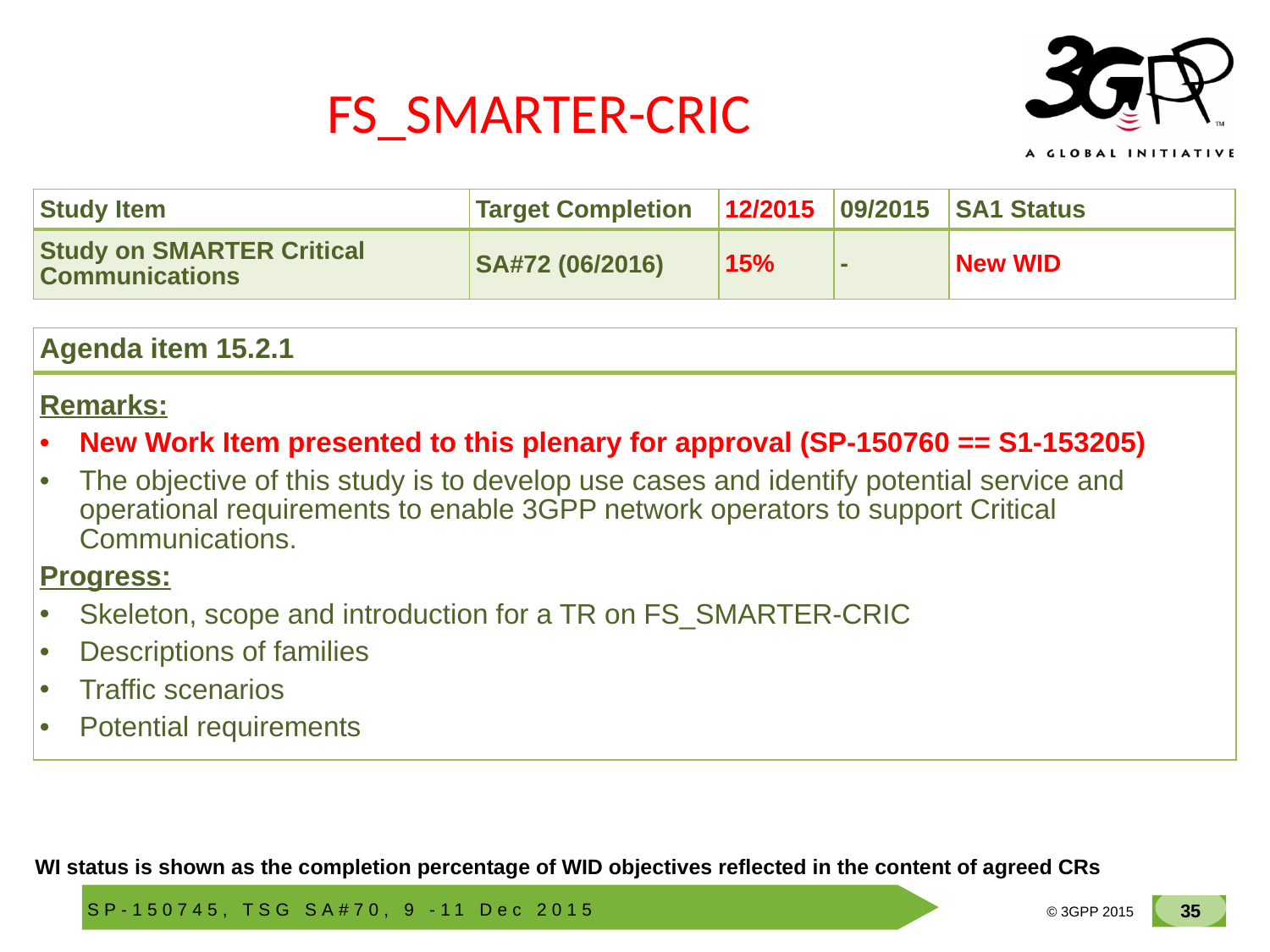

# FS_SMARTER-CRIC
| Study Item | Target Completion | 12/2015 | 09/2015 | SA1 Status |
| --- | --- | --- | --- | --- |
| Study on SMARTER Critical Communications | SA#72 (06/2016) | 15% | - | New WID |
| Agenda item 15.2.1 |
| --- |
|  |
| Remarks: New Work Item presented to this plenary for approval (SP-150760 == S1-153205) The objective of this study is to develop use cases and identify potential service and operational requirements to enable 3GPP network operators to support Critical Communications. Progress: Skeleton, scope and introduction for a TR on FS\_SMARTER-CRIC Descriptions of families Traffic scenarios Potential requirements |
WI status is shown as the completion percentage of WID objectives reflected in the content of agreed CRs